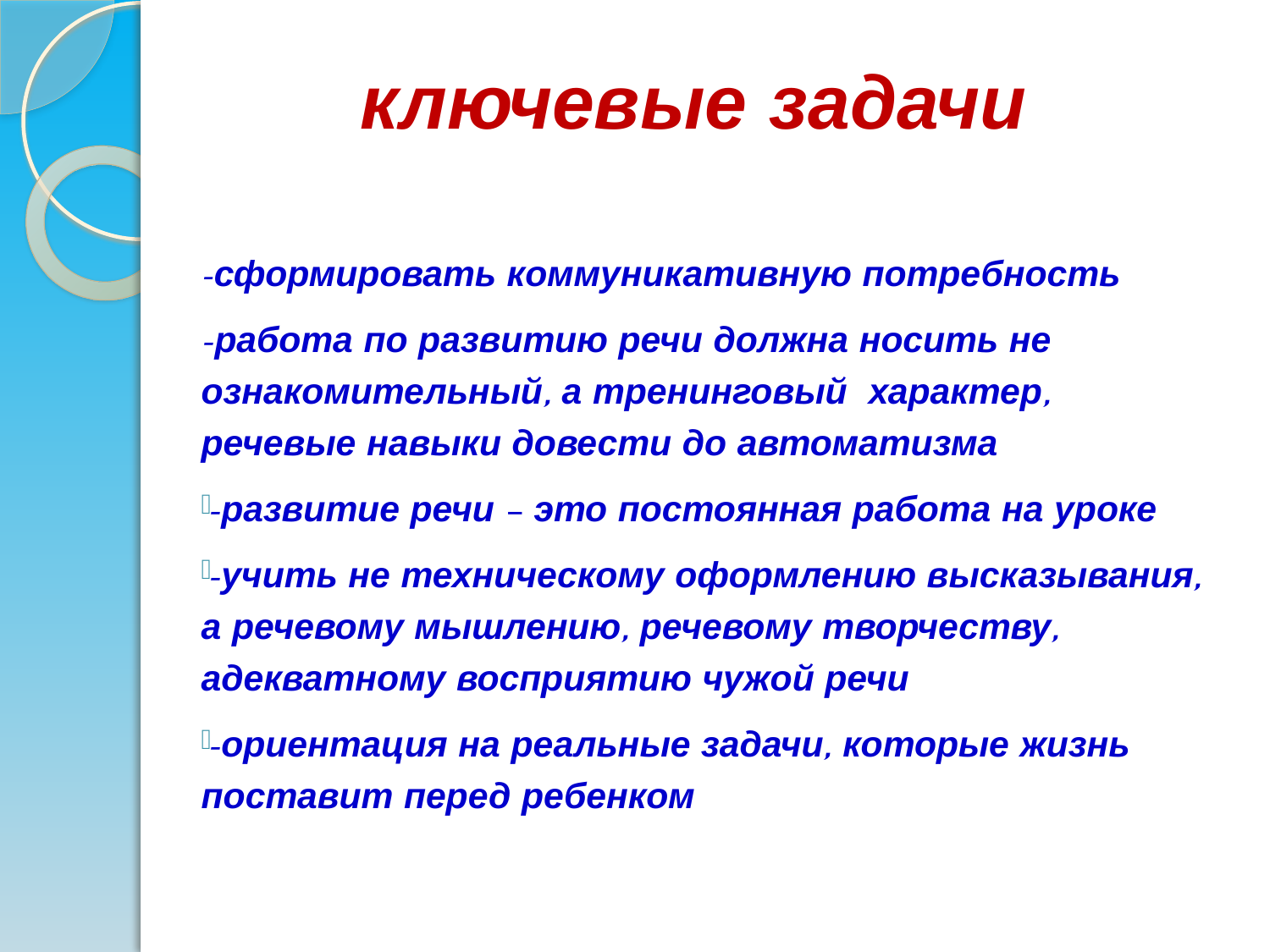

# ключевые задачи

-сформировать коммуникативную потребность
-работа по развитию речи должна носить не ознакомительный, а тренинговый  характер, речевые навыки довести до автоматизма
-развитие речи – это постоянная работа на уроке
-учить не техническому оформлению высказывания, а речевому мышлению, речевому творчеству, адекватному восприятию чужой речи
-ориентация на реальные задачи, которые жизнь поставит перед ребенком